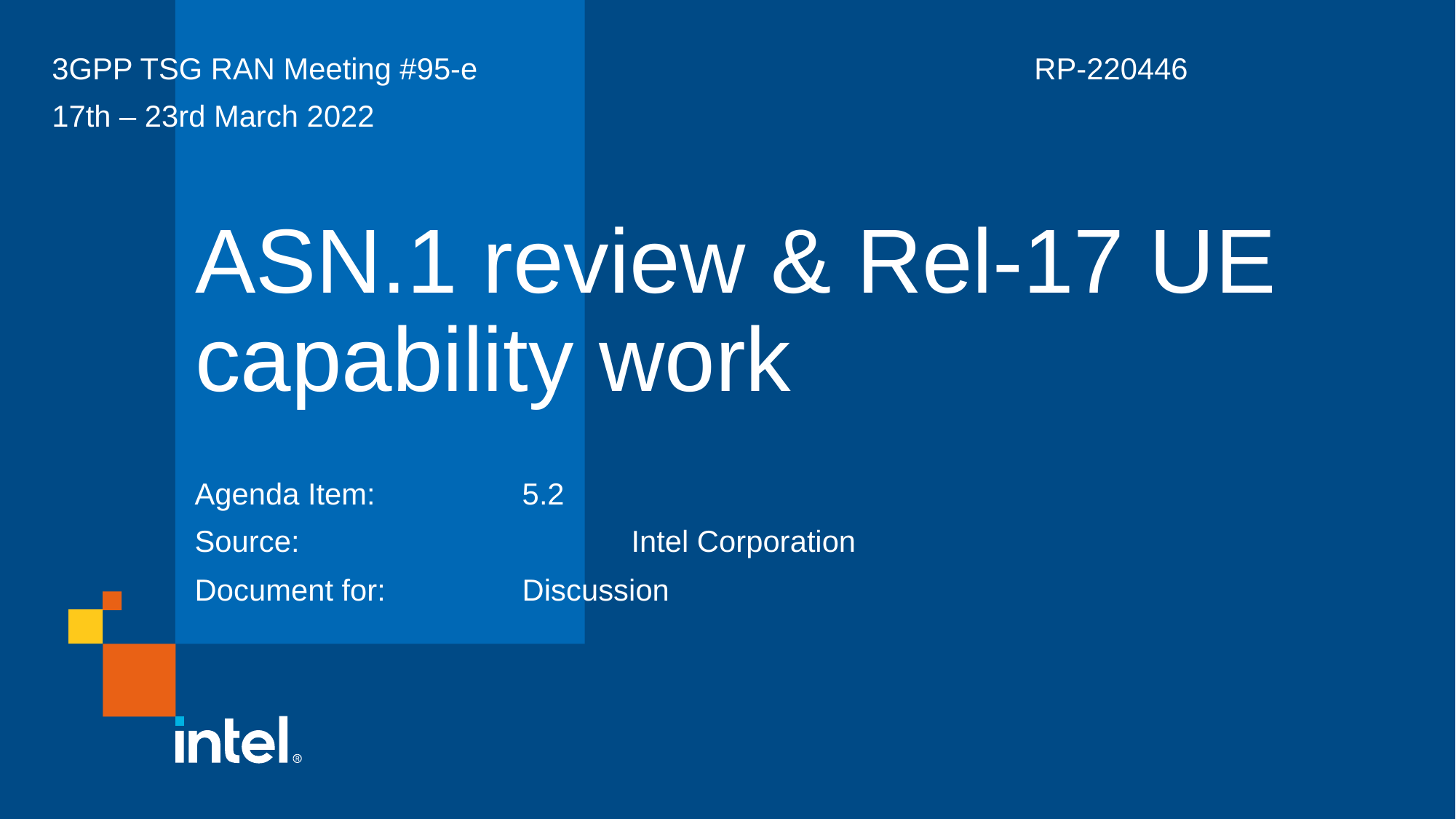

3GPP TSG RAN Meeting #95-e						RP-220446
17th – 23rd March 2022

# ASN.1 review & Rel-17 UE capability work
Agenda Item:		5.2
Source: 			Intel Corporation
Document for:		Discussion